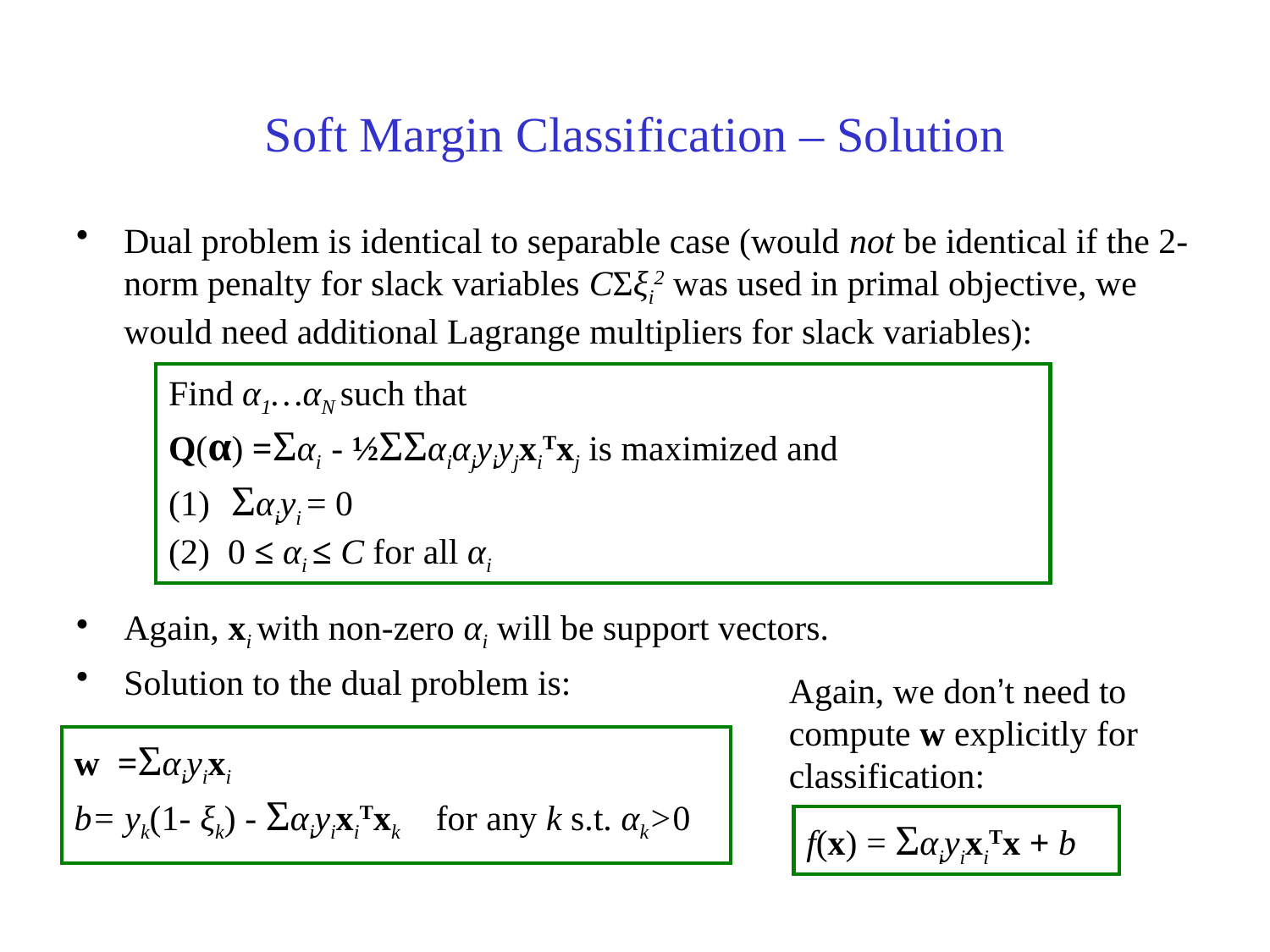

# Soft Margin Classification – Solution
Dual problem is identical to separable case (would not be identical if the 2-norm penalty for slack variables CΣξi2 was used in primal objective, we would need additional Lagrange multipliers for slack variables):

Again, xi with non-zero αi will be support vectors.
Solution to the dual problem is:
Find α1…αN such that
Q(α) =Σαi  - ½ΣΣαiαjyiyjxiTxj is maximized and
(1)  Σαiyi = 0
(2)  0 ≤ αi ≤ C for all αi
Again, we don’t need to compute w explicitly for classification:
w  =Σαiyixi
b= yk(1- ξk) - ΣαiyixiTxk    for any k s.t. αk>0
f(x) = ΣαiyixiTx + b